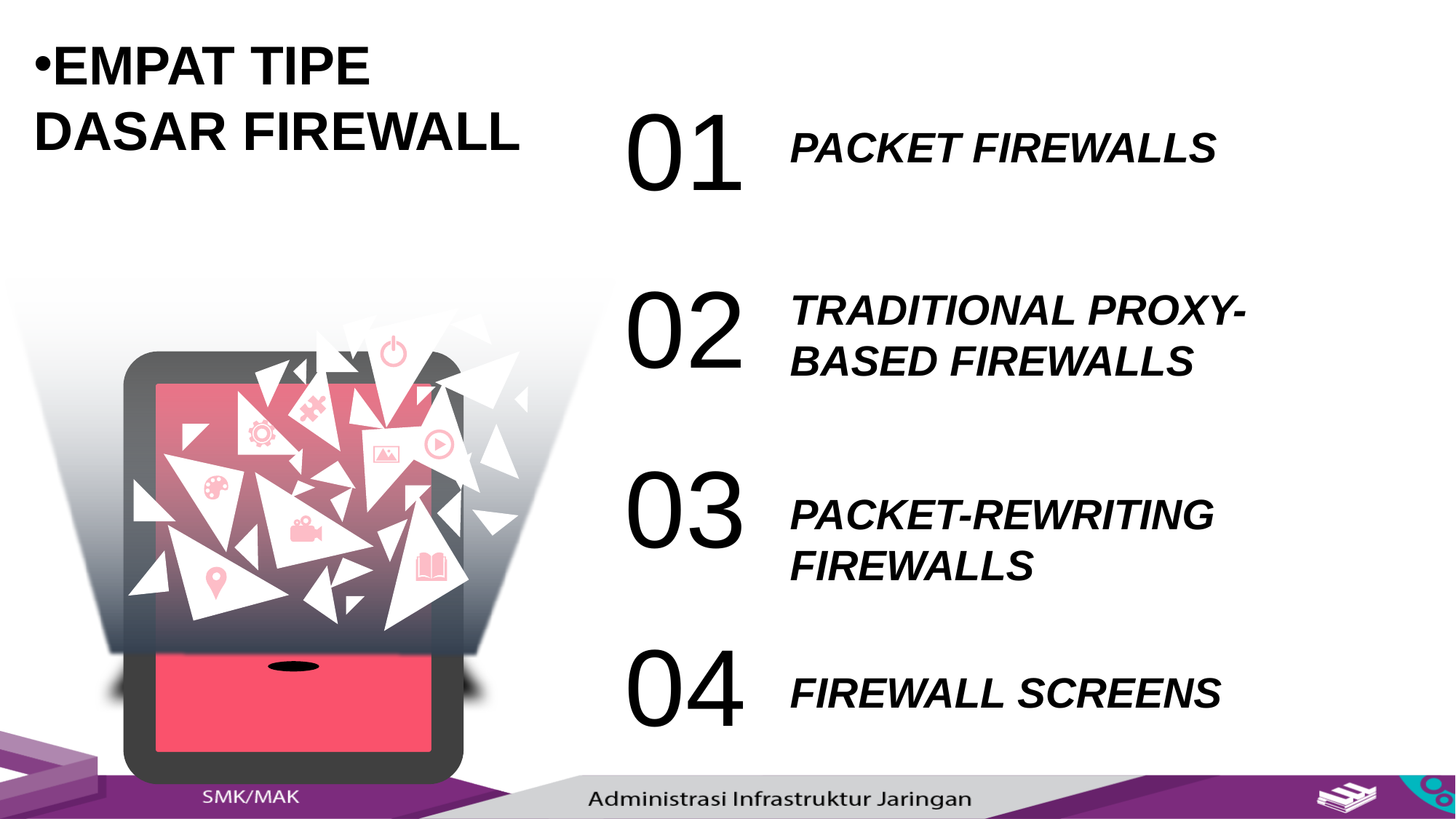

EMPAT TIPE DASAR FIREWALL
01
PACKET FIREWALLS
02

TRADITIONAL PROXY-BASED FIREWALLS

03

PACKET-REWRITING FIREWALLS

04
FIREWALL SCREENS